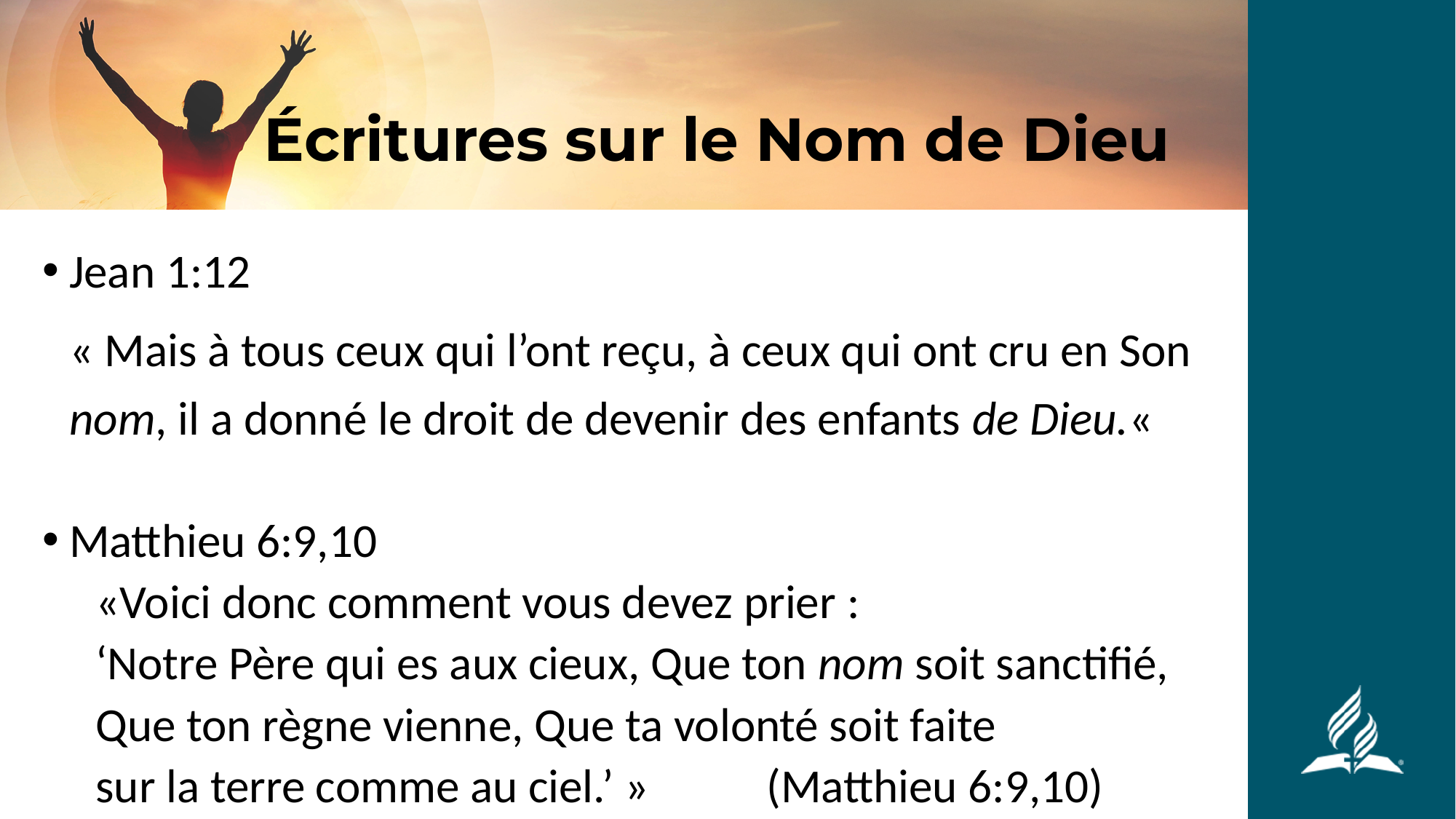

# Écritures sur le Nom de Dieu
Jean 1:12
« Mais à tous ceux qui l’ont reçu, à ceux qui ont cru en Son nom, il a donné le droit de devenir des enfants de Dieu.«

Matthieu 6:9,10
«Voici donc comment vous devez prier :
‘Notre Père qui es aux cieux, Que ton nom soit sanctifié,
Que ton règne vienne, Que ta volonté soit faite
sur la terre comme au ciel.’ »           (Matthieu 6:9,10)